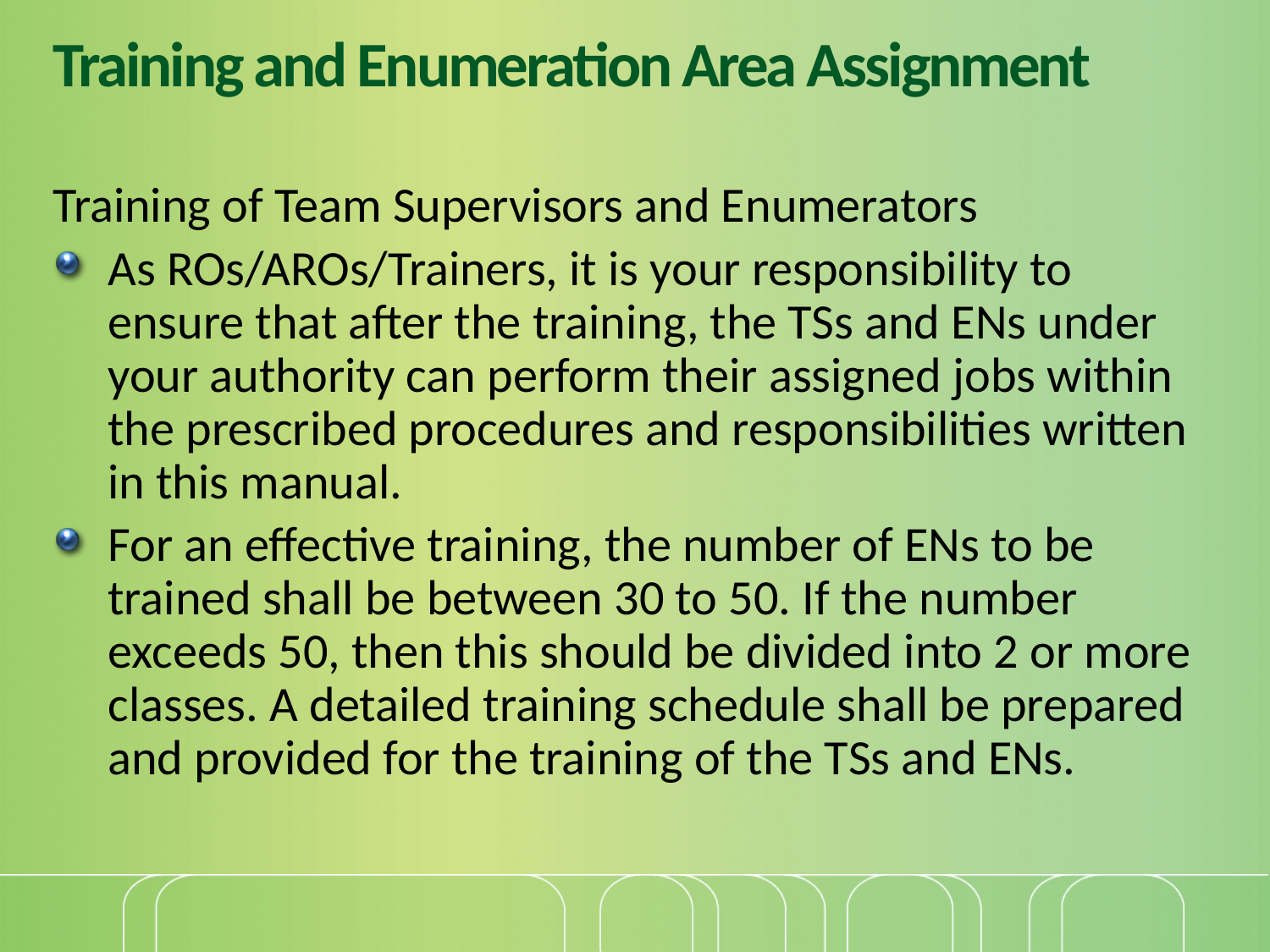

# Training and Enumeration Area Assignment
Training of Team Supervisors and Enumerators
As ROs/AROs/Trainers, it is your responsibility to ensure that after the training, the TSs and ENs under your authority can perform their assigned jobs within the prescribed procedures and responsibilities written in this manual.
For an effective training, the number of ENs to be trained shall be between 30 to 50. If the number exceeds 50, then this should be divided into 2 or more classes. A detailed training schedule shall be prepared and provided for the training of the TSs and ENs.